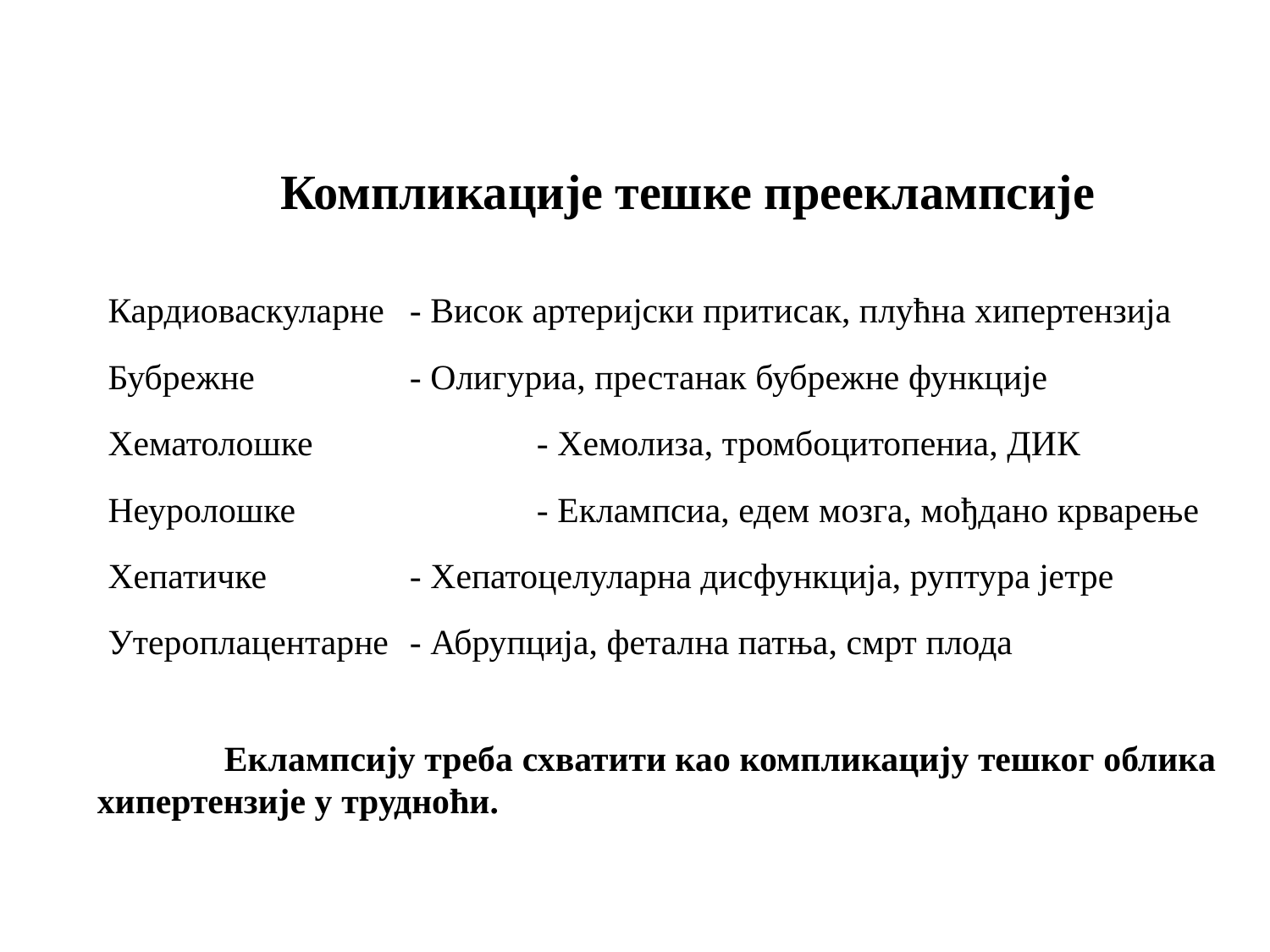

# Компликације тешке прееклампсије
Кардиоваскуларне 	- Висок артеријски притисак, плућна хипертензија
Бубрежне		- Олигуриа, престанак бубрежне функције
Хематолошке		- Хемолиза, тромбоцитопениа, ДИК
Неуролошке		- Еклампсиа, едем мозга, мођдано крварење
Хепатичке		- Хепатоцелуларна дисфункција, руптура јетре
Утероплацентарне	- Абрупција, фетална патња, смрт плода
	Еклампсију треба схватити као компликацију тешког облика хипертензије у трудноћи.